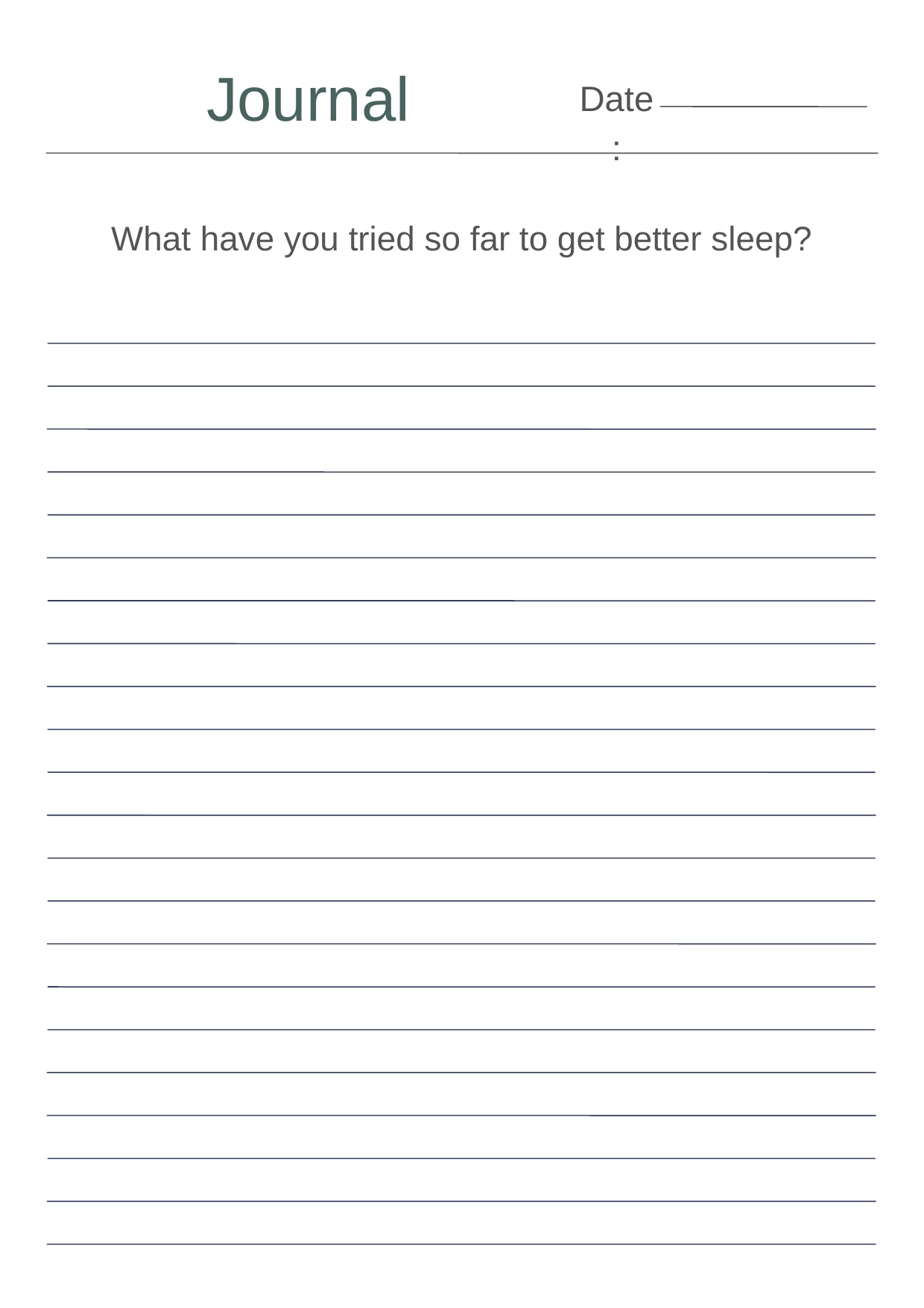

Journal
Date:

What have you tried so far to get better sleep?